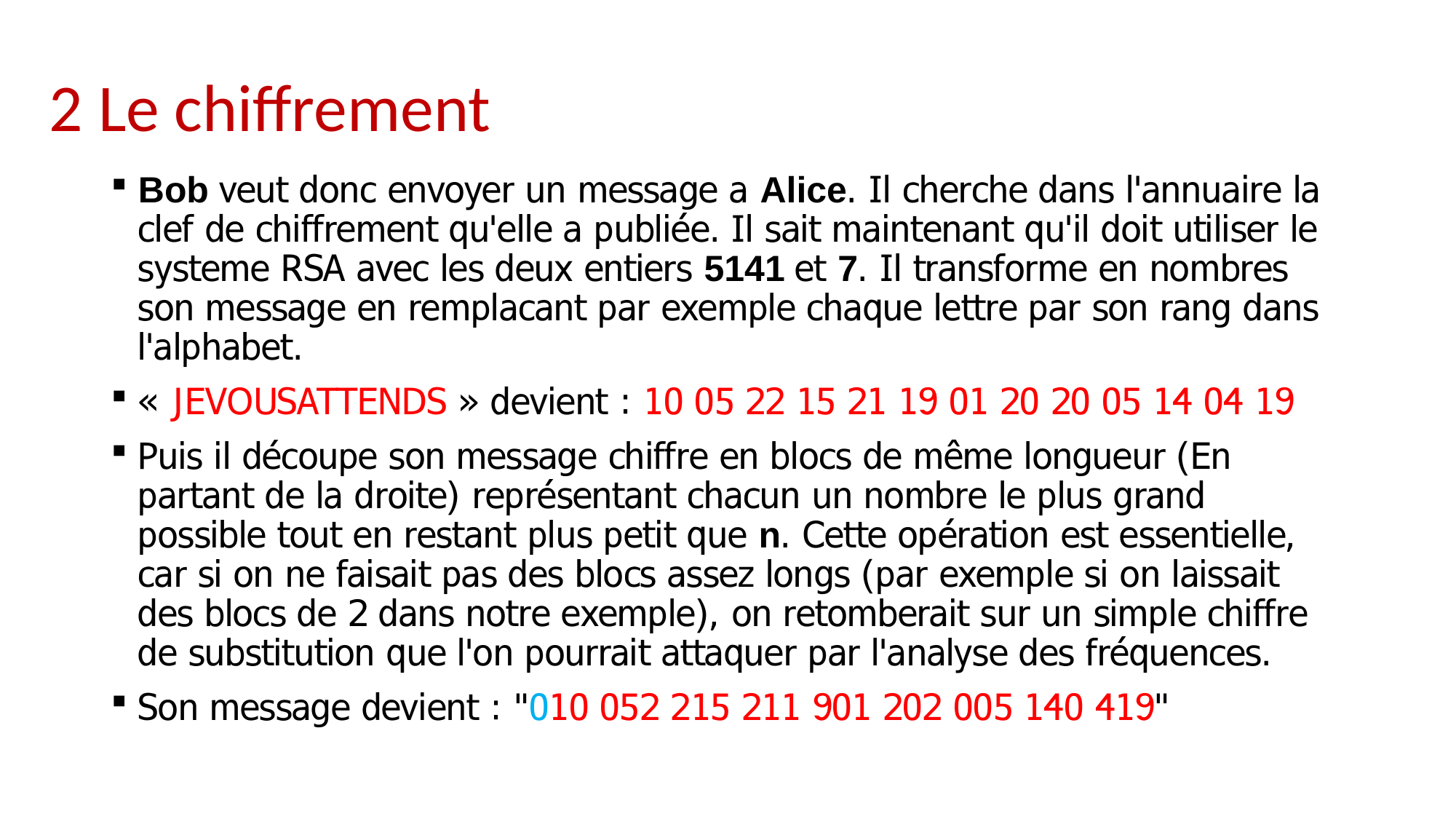

# 2 Le chiffrement
Bob veut donc envoyer un message a Alice. Il cherche dans l'annuaire la clef de chiffrement qu'elle a publiée. Il sait maintenant qu'il doit utiliser le systeme RSA avec les deux entiers 5141 et 7. Il transforme en nombres son message en remplacant par exemple chaque lettre par son rang dans l'alphabet.
« JEVOUSATTENDS » devient : 10 05 22 15 21 19 01 20 20 05 14 04 19
Puis il découpe son message chiffre en blocs de même longueur (En partant de la droite) représentant chacun un nombre le plus grand possible tout en restant plus petit que n. Cette opération est essentielle, car si on ne faisait pas des blocs assez longs (par exemple si on laissait des blocs de 2 dans notre exemple), on retomberait sur un simple chiffre de substitution que l'on pourrait attaquer par l'analyse des fréquences.
Son message devient : "010 052 215 211 901 202 005 140 419"